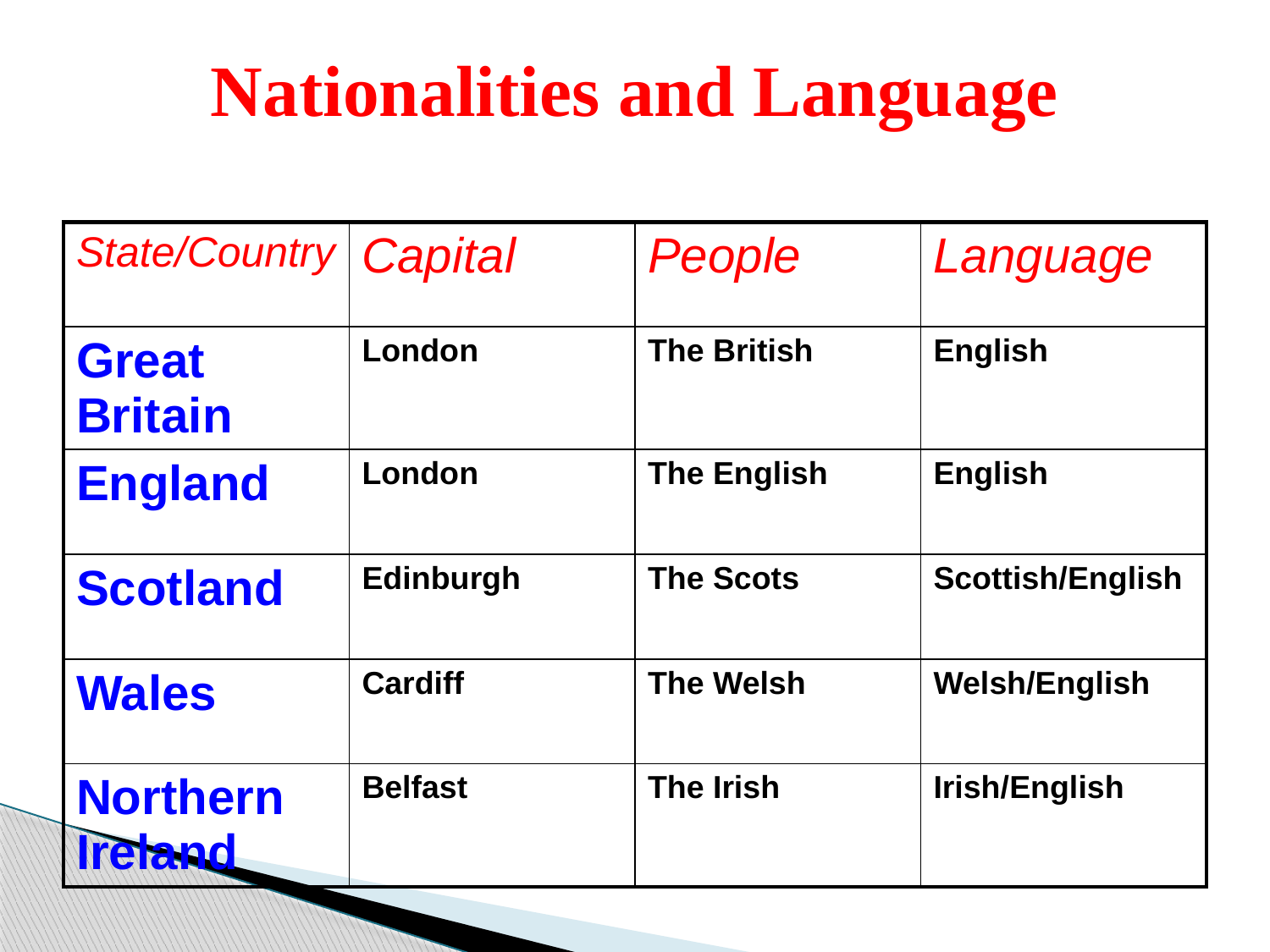

Nationalities and Language
| State/Country | Capital | People | Language |
| --- | --- | --- | --- |
| Great Britain | London | The British | English |
| England | London | The English | English |
| Scotland | Edinburgh | The Scots | Scottish/English |
| Wales | Cardiff | The Welsh | Welsh/English |
| Northern Ireland | Belfast | The Irish | Irish/English |